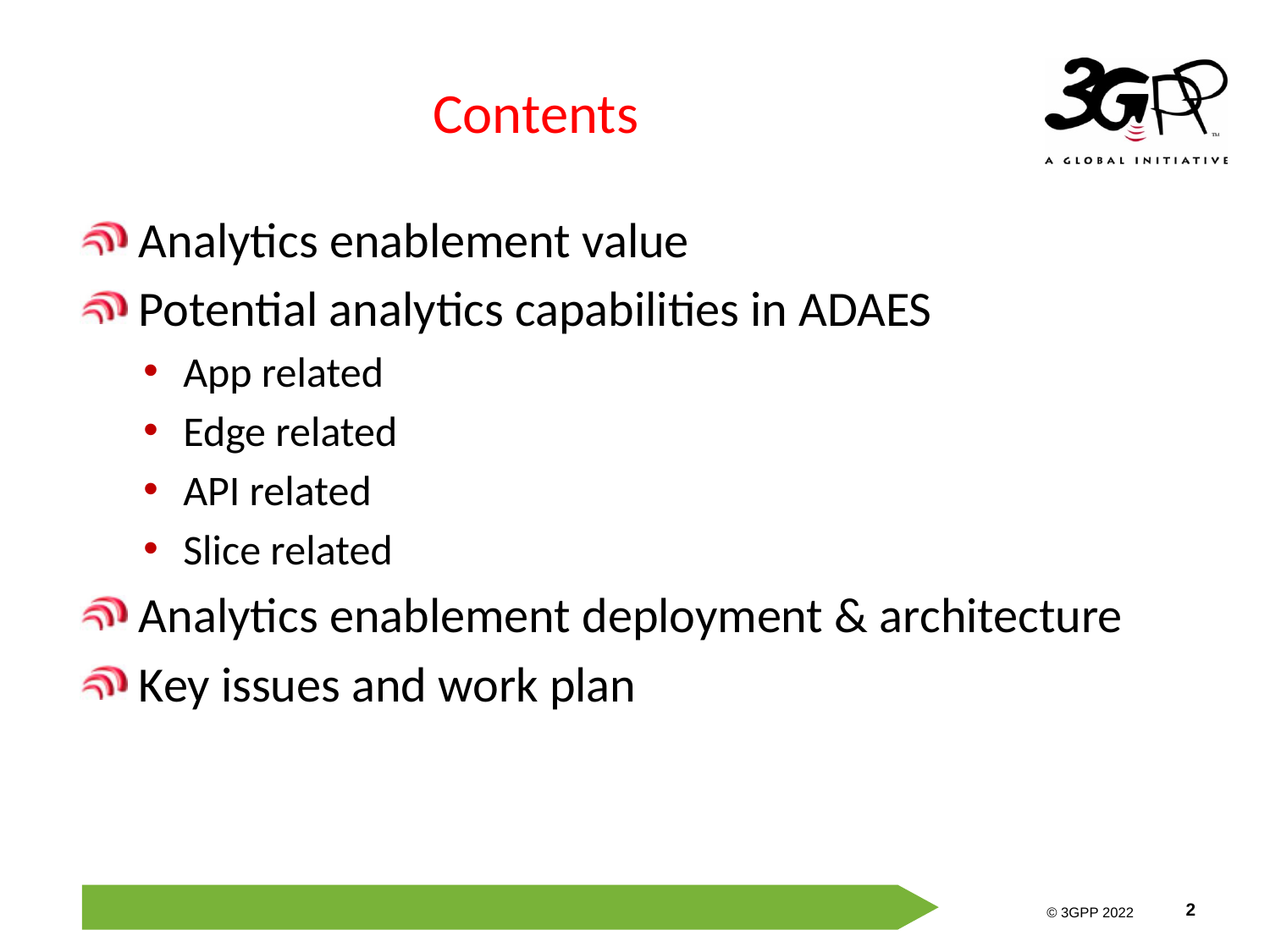

# Contents
 Analytics enablement value
 Potential analytics capabilities in ADAES
App related
Edge related
API related
Slice related
 Analytics enablement deployment & architecture
 Key issues and work plan